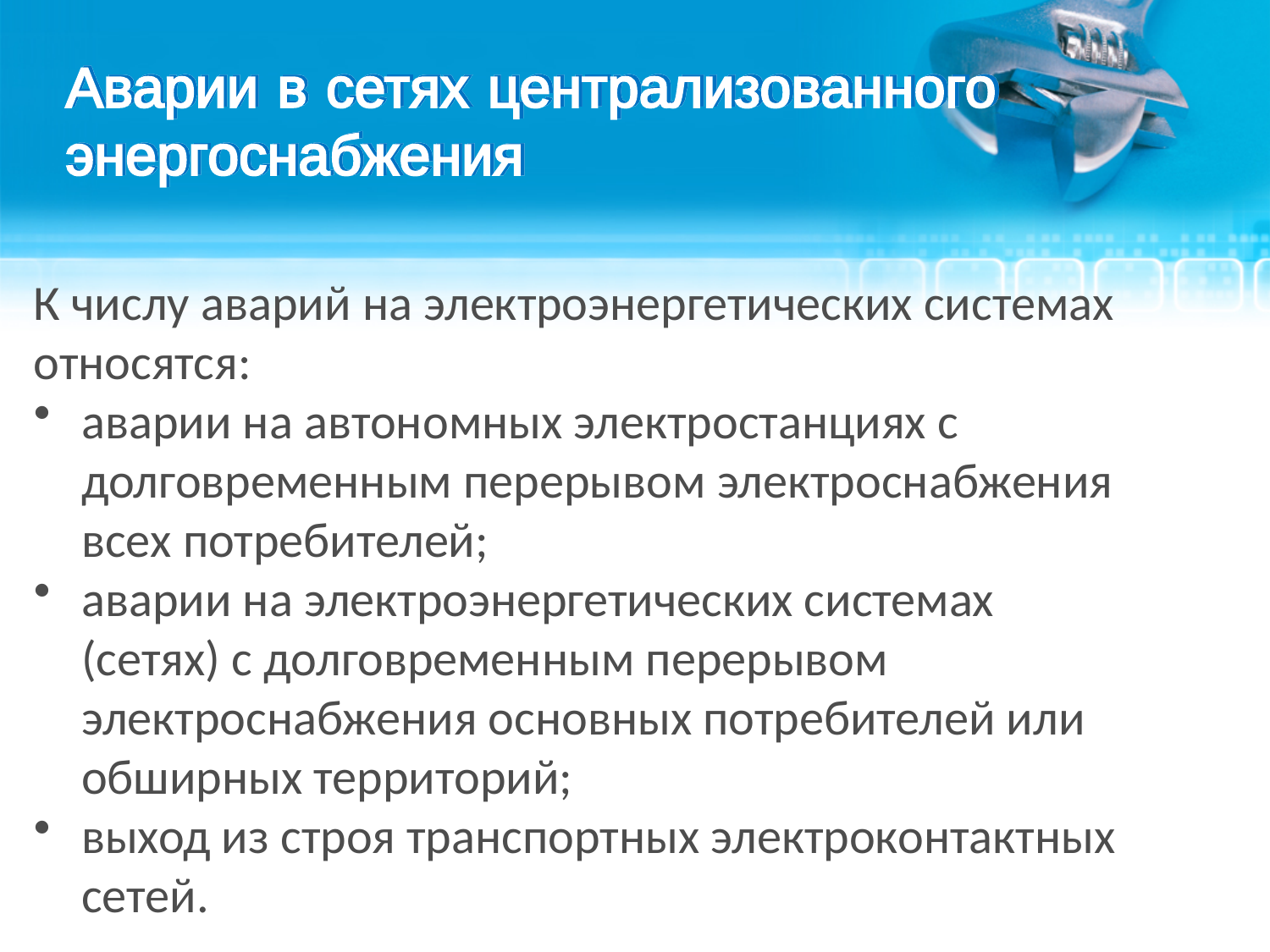

# Аварии в сетях централизованного энергоснабжения
К числу аварий на электроэнергетических системах относятся:
аварии на автономных электростанциях с долговременным перерывом электроснабжения всех потребителей;
аварии на электроэнергетических системах (сетях) с долговременным перерывом электроснабжения основных потребителей или обширных территорий;
выход из строя транспортных электроконтактных сетей.